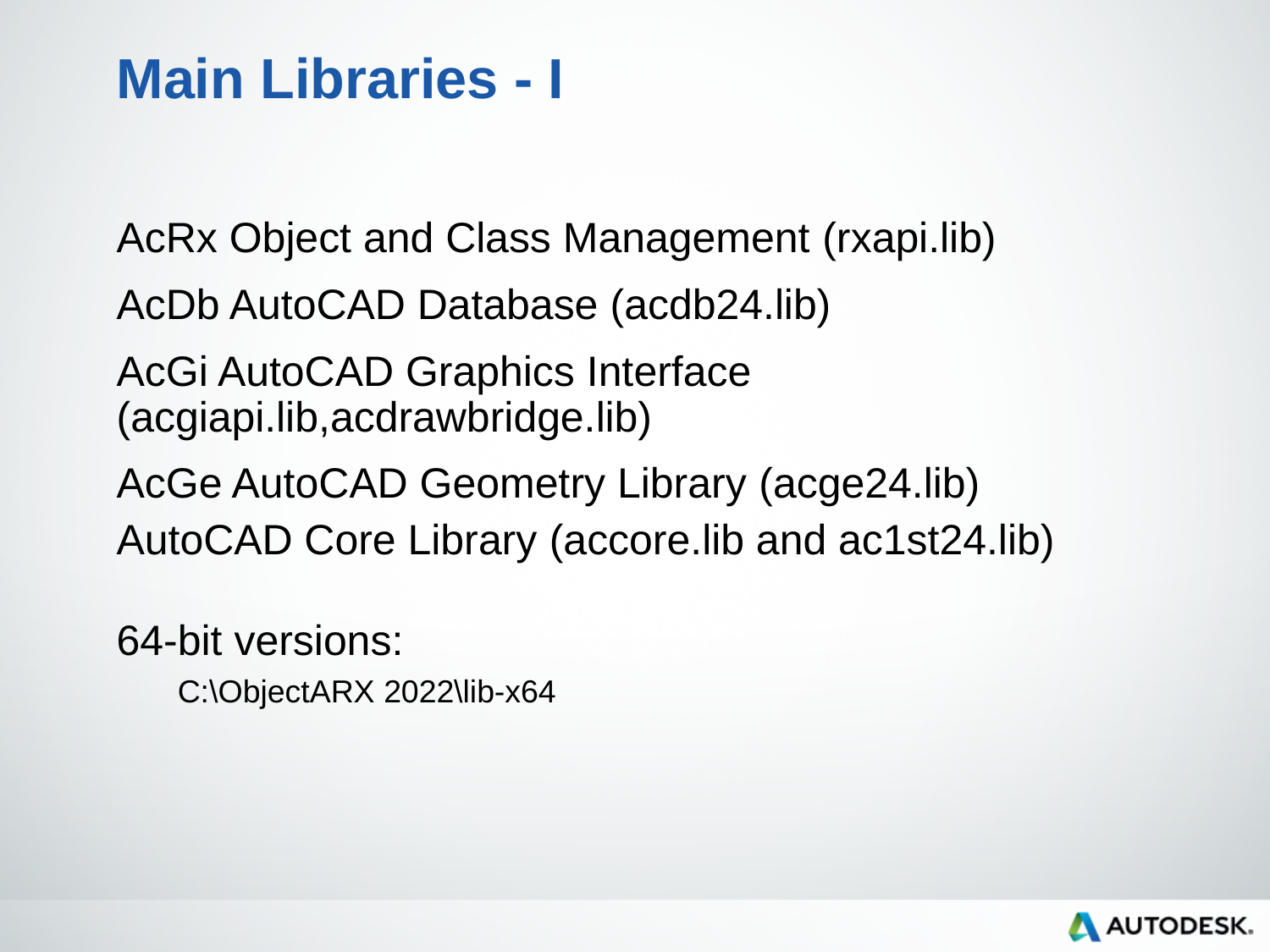

# Main Libraries - I
AcRx Object and Class Management (rxapi.lib)
AcDb AutoCAD Database (acdb24.lib)
AcGi AutoCAD Graphics Interface (acgiapi.lib,acdrawbridge.lib)
AcGe AutoCAD Geometry Library (acge24.lib)
AutoCAD Core Library (accore.lib and ac1st24.lib)

64-bit versions:
C:\ObjectARX 2022\lib-x64